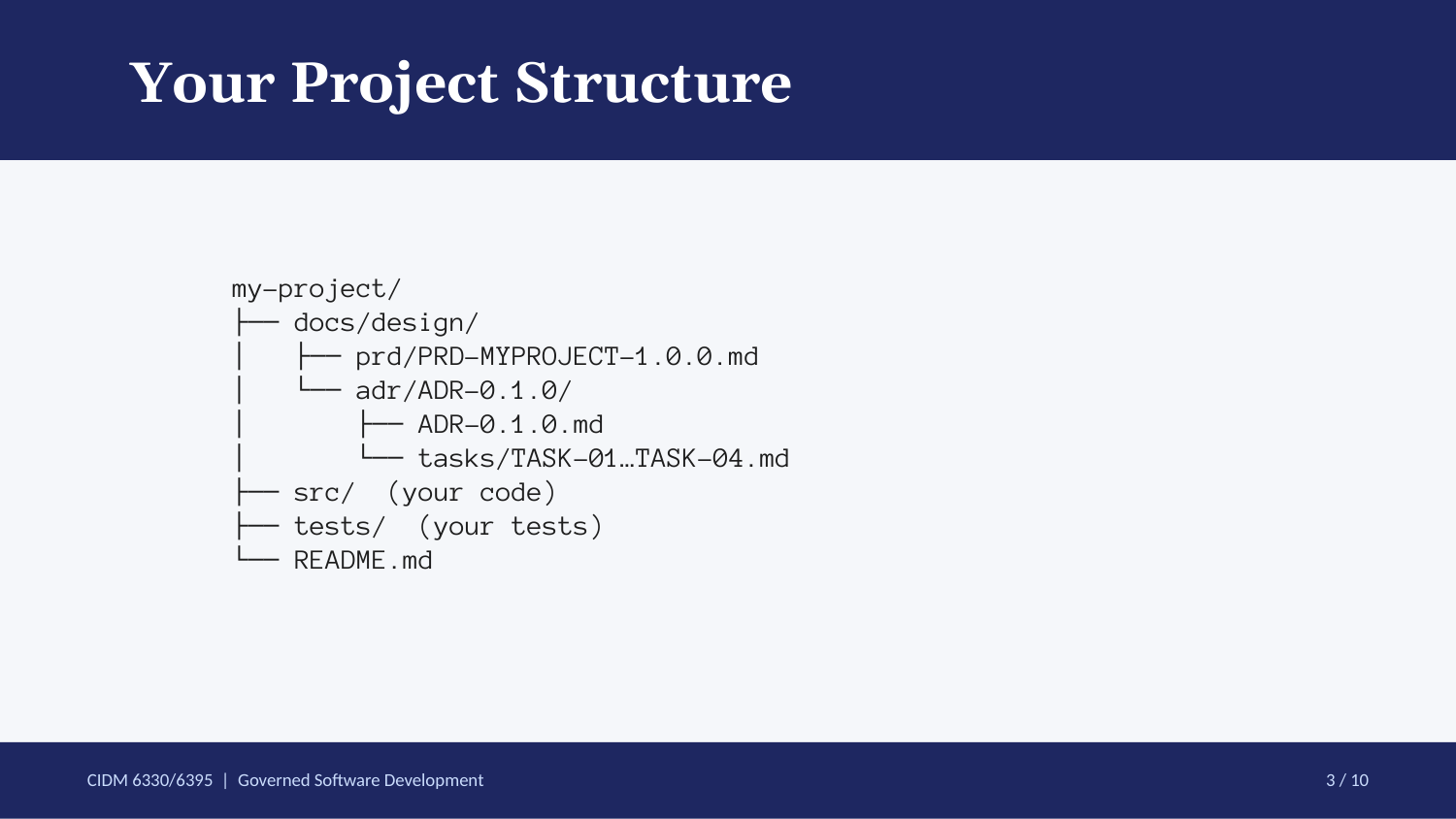

Your Project Structure
my-project/
├── docs/design/
│   ├── prd/PRD-MYPROJECT-1.0.0.md
│   └── adr/ADR-0.1.0/
│       ├── ADR-0.1.0.md
│       └── tasks/TASK-01…TASK-04.md
├── src/  (your code)
├── tests/  (your tests)
└── README.md

CIDM 6330/6395  |  Governed Software Development
3 / 10